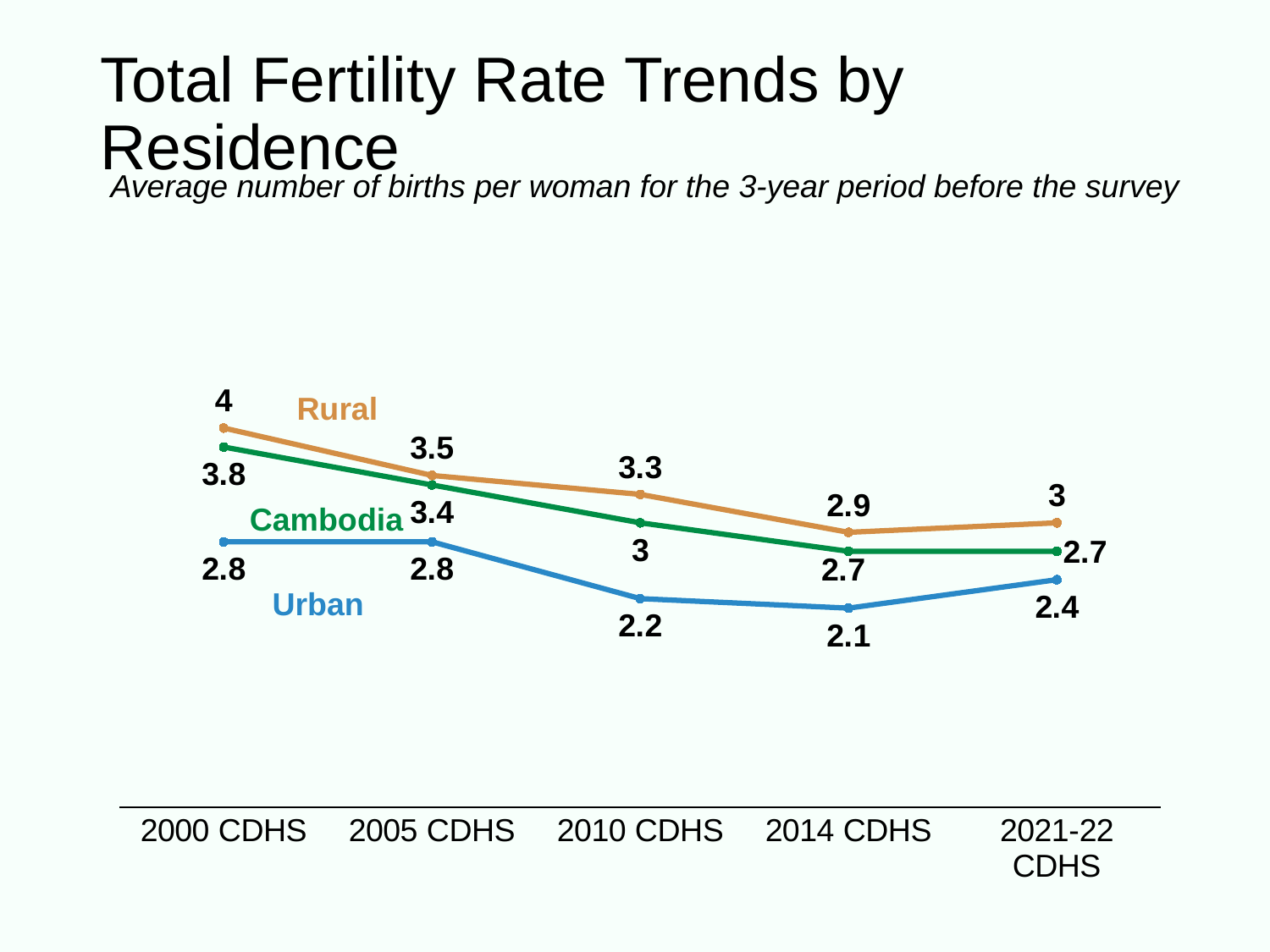

# Total Fertility Rate Trends by Residence
Average number of births per woman for the 3-year period before the survey

### Chart

| Category | Cambodia | Urban | Rural |
|---|---|---|---|
| 2000 CDHS | 3.8 | 2.8 | 4.0 |
| 2005 CDHS | 3.4 | 2.8 | 3.5 |
| 2010 CDHS | 3.0 | 2.2 | 3.3 |
| 2014 CDHS | 2.7 | 2.1 | 2.9 |
| 2021-22 CDHS | 2.7 | 2.4 | 3.0 |
Rural
Cambodia
Urban